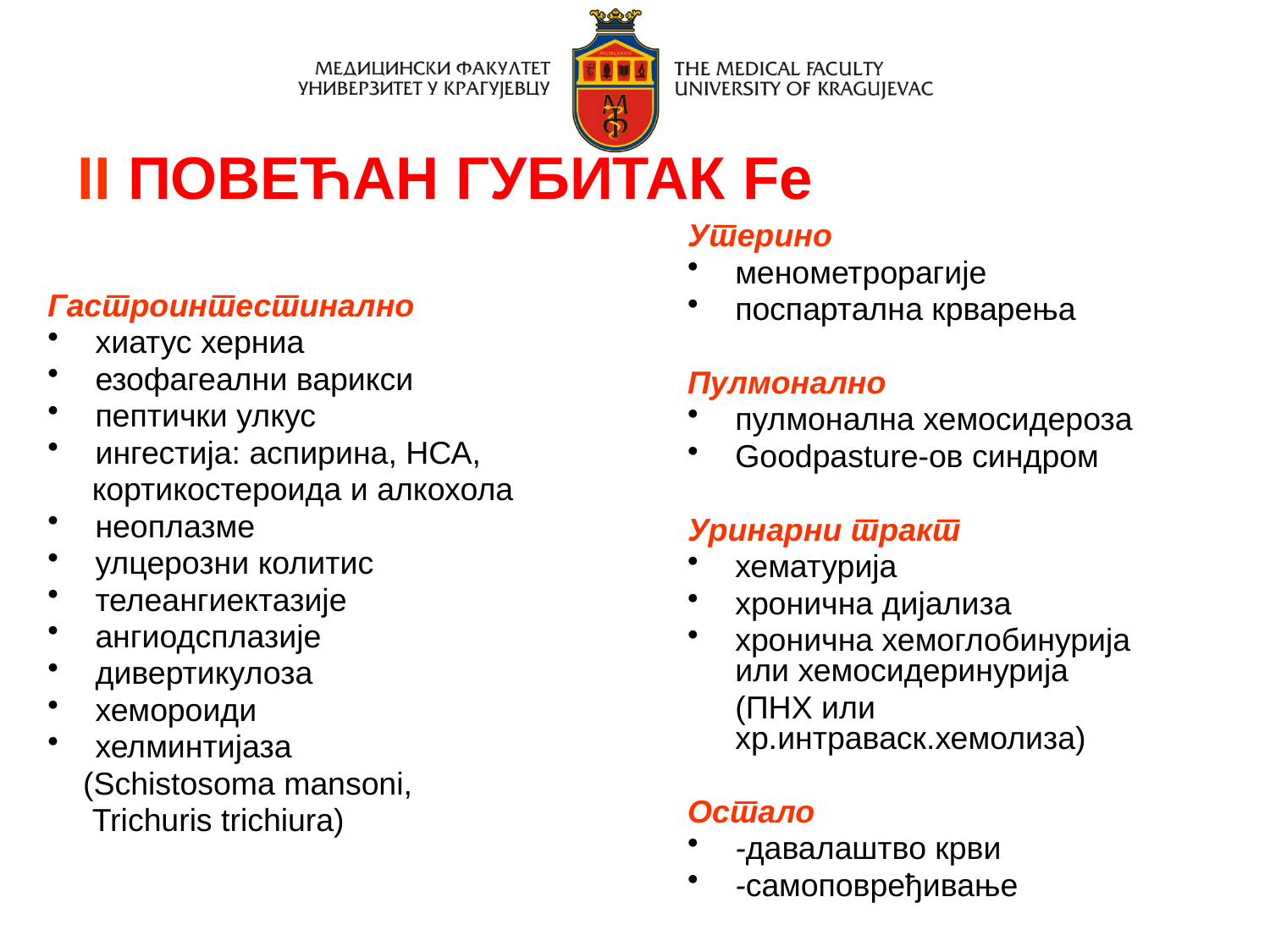

II ПОВЕЋАН ГУБИТАК Fe
Утерино
менометрорагије
поспартална крварења

Пулмонално
пулмонална хемосидероза
Goоdpasture-ов синдром

Уринарни тракт
хематурија
хронична дијализа
хронична хемоглобинурија или хемосидеринурија
	(ПНХ или хр.интраваск.хемолиза)

Остало
-давалаштво крви
-самоповређивање

Гастроинтестинално
хиатус херниа
езофагеални варикси
пептички улкус
ингестија: аспирина, НСА,
     кортикостероида и алкохола
неоплазме
улцерозни колитис
телеангиектазије
ангиодсплазије
дивертикулоза
хемороиди
хелминтијаза
    (Schistosoma mansoni,
     Trichuris trichiura)